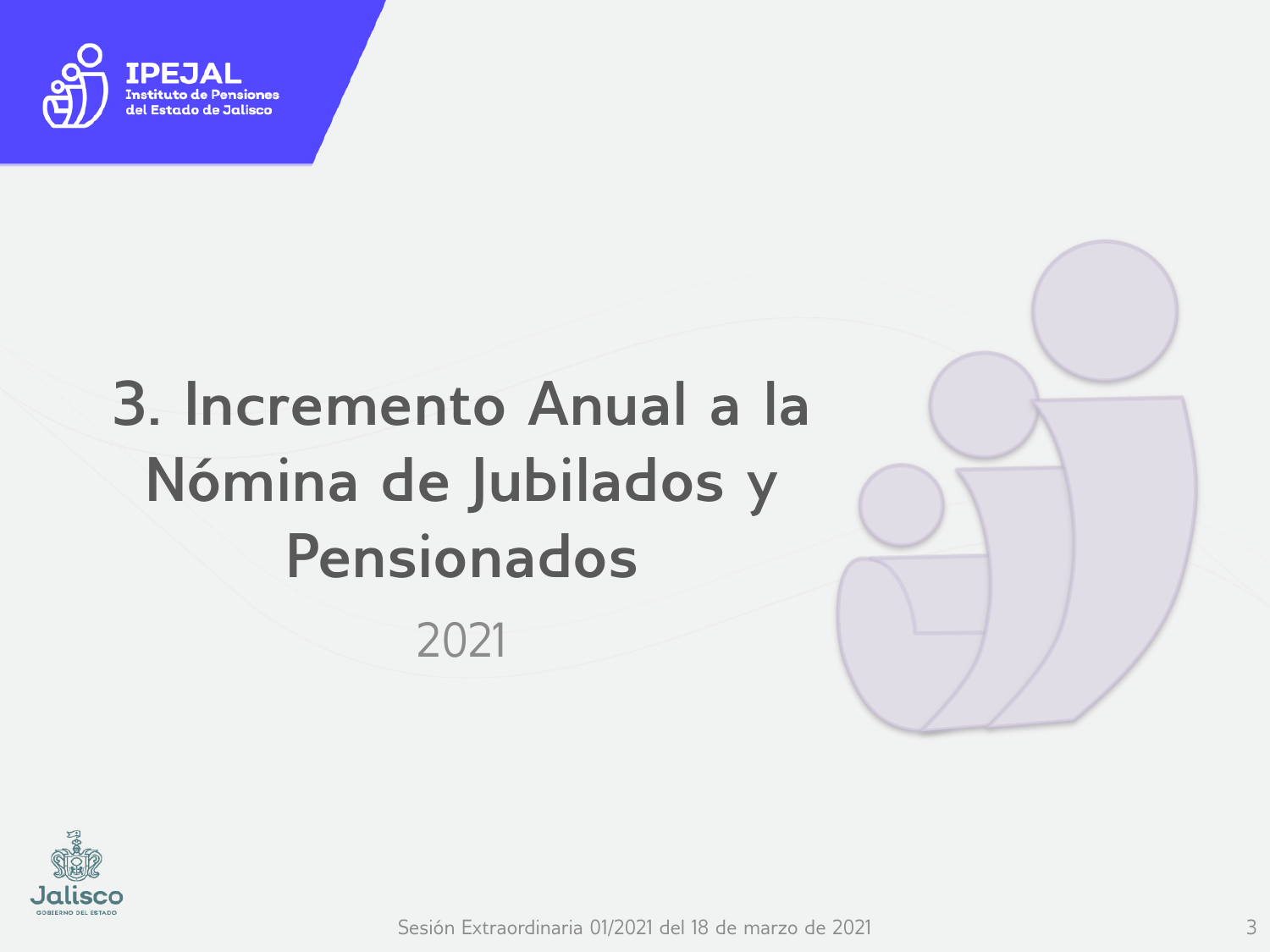

# 3. Incremento Anual a la Nómina de Jubilados y Pensionados
2021
Sesión Extraordinaria 01/2021 del 18 de marzo de 2021
3